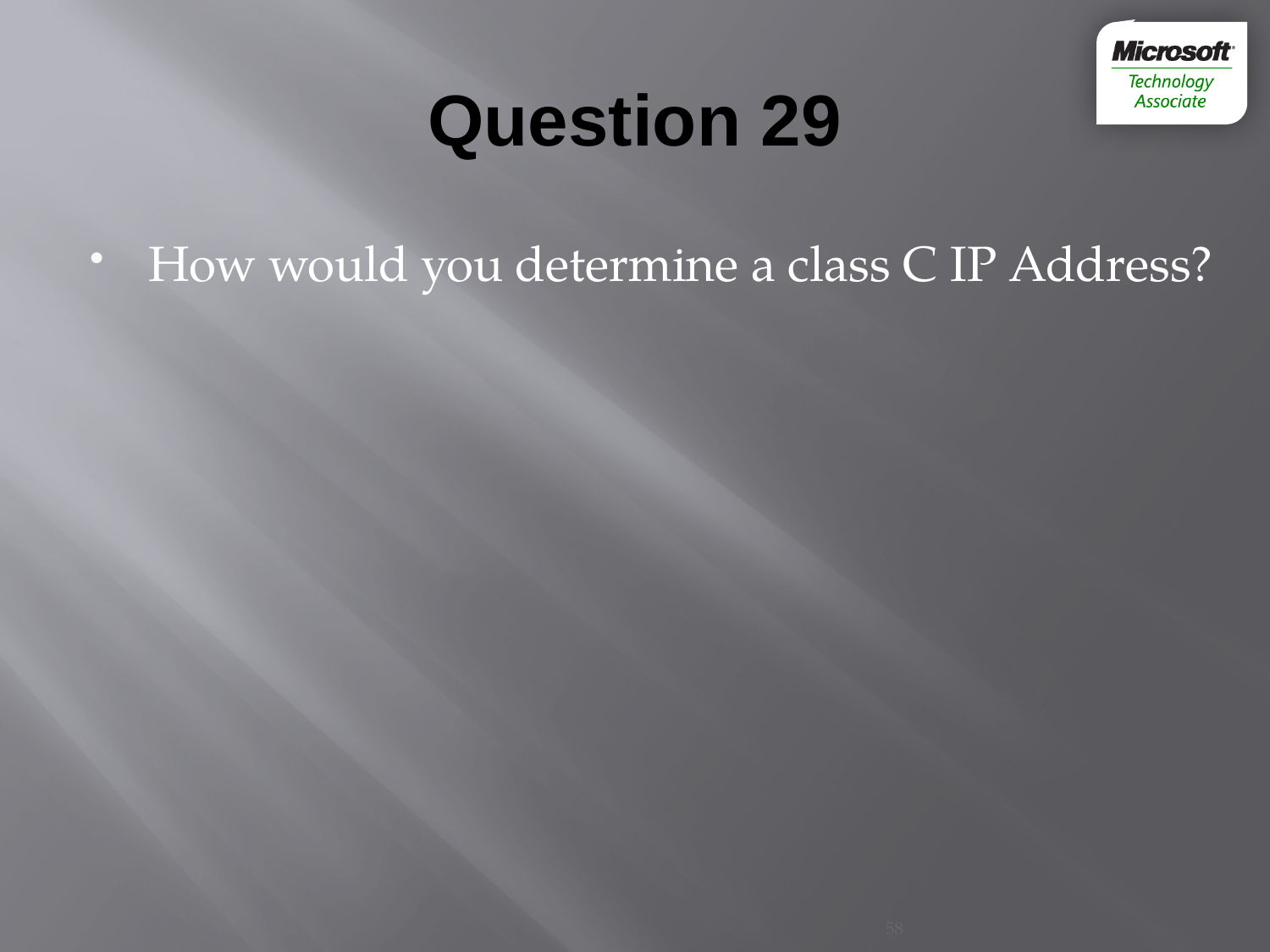

# Question 29
How would you determine a class C IP Address?
58